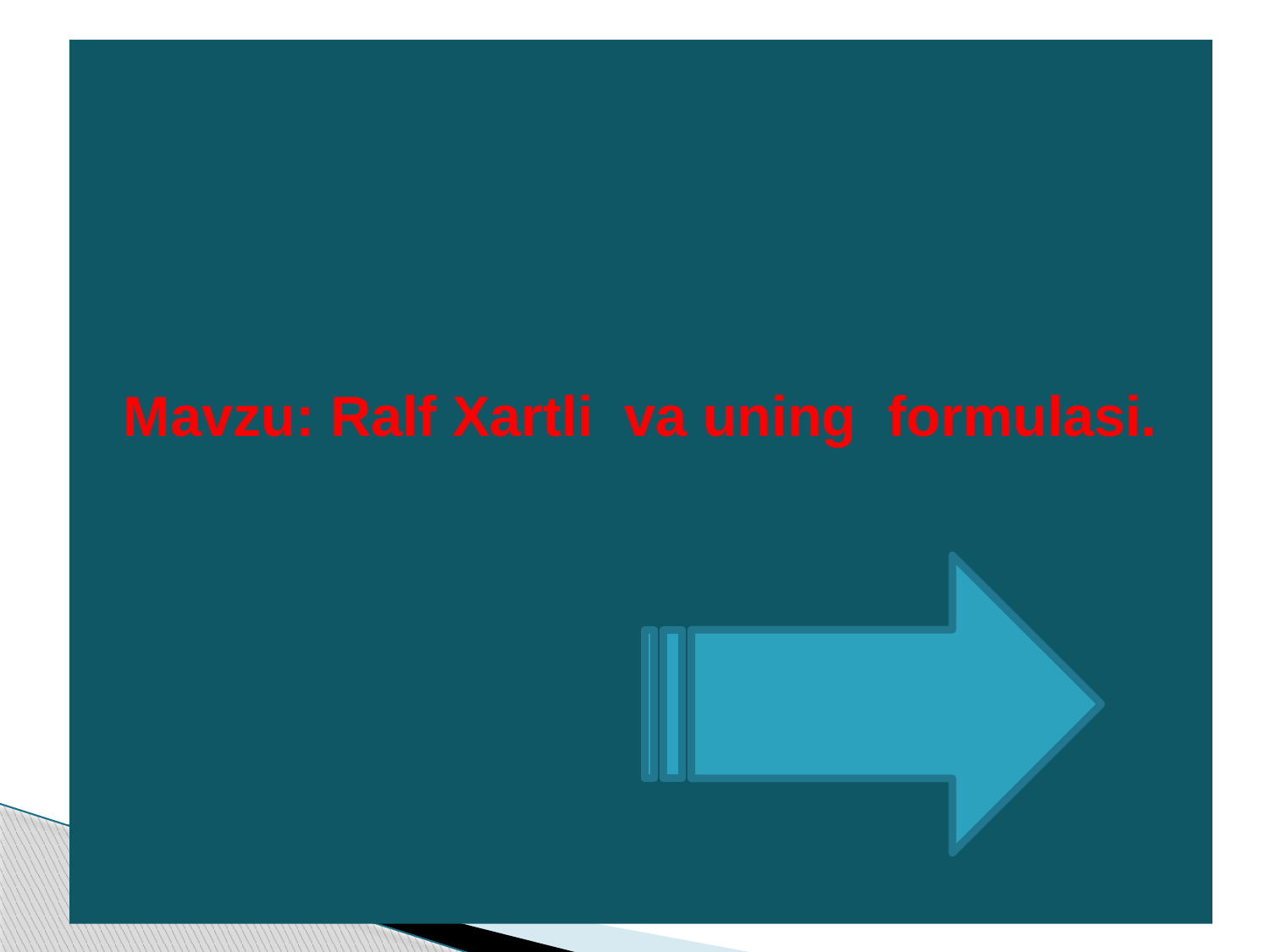

# Mavzu: Ralf Xartli  va uning  formulasi.